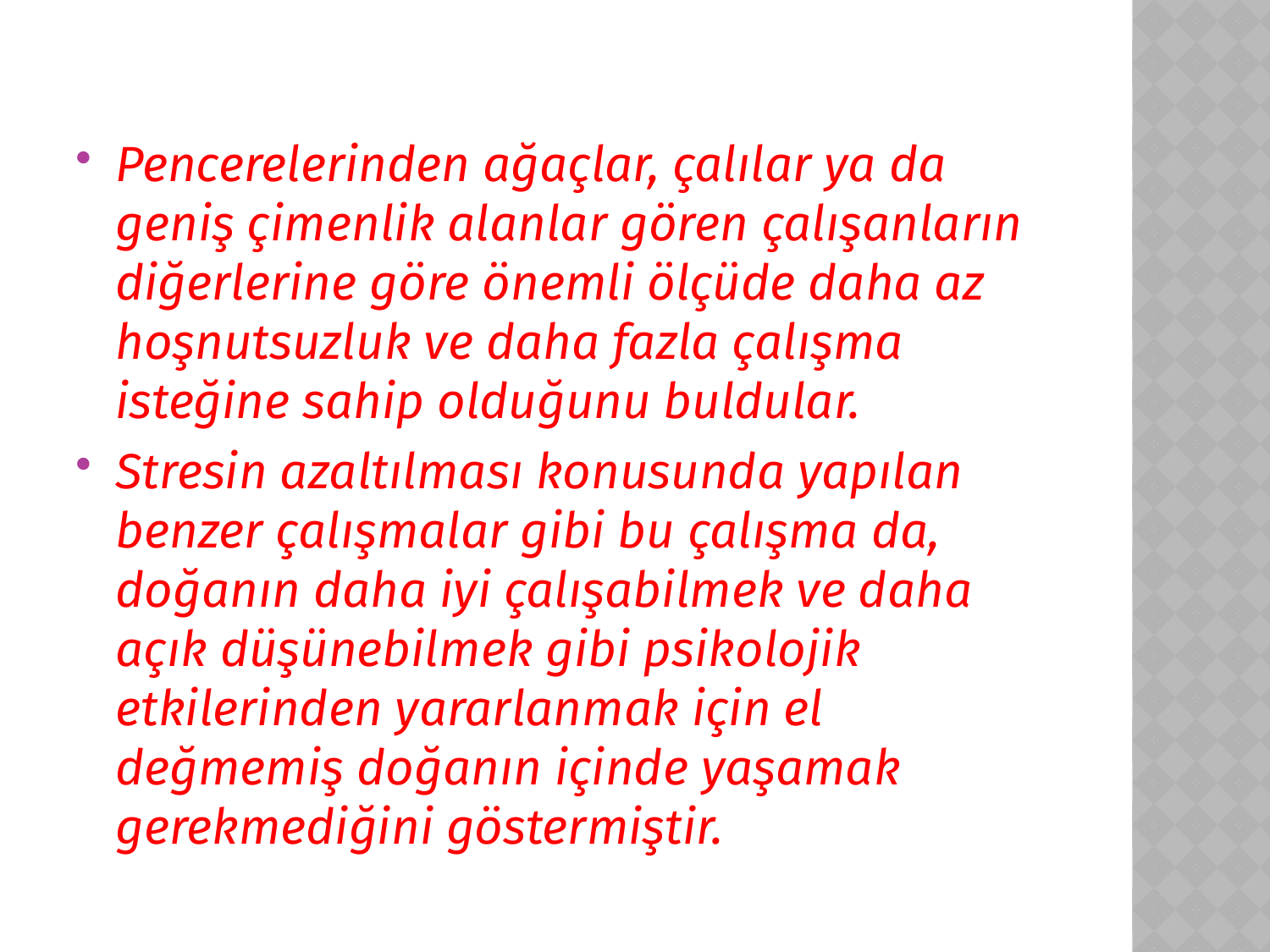

Pencerelerinden ağaçlar, çalılar ya da geniş çimenlik alanlar gören çalışanların diğerlerine göre önemli ölçüde daha az hoşnutsuzluk ve daha fazla çalışma isteğine sahip olduğunu buldular.
Stresin azaltılması konusunda yapılan benzer çalışmalar gibi bu çalışma da, doğanın daha iyi çalışabilmek ve daha açık düşünebilmek gibi psikolojik etkilerinden yararlanmak için el değmemiş doğanın içinde yaşamak gerekmediğini göstermiştir.